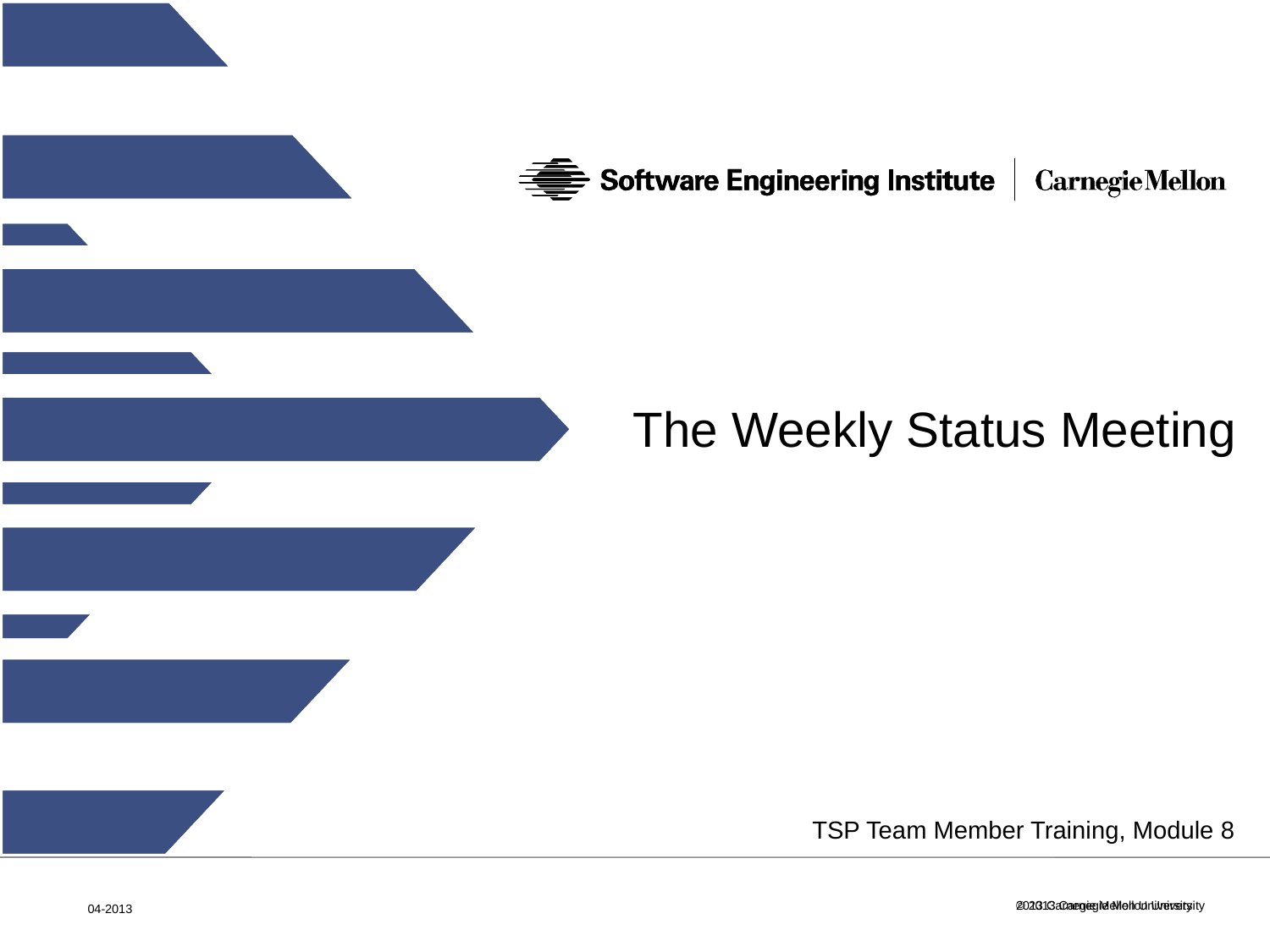

The Weekly Status Meeting
TSP Team Member Training, Module 8